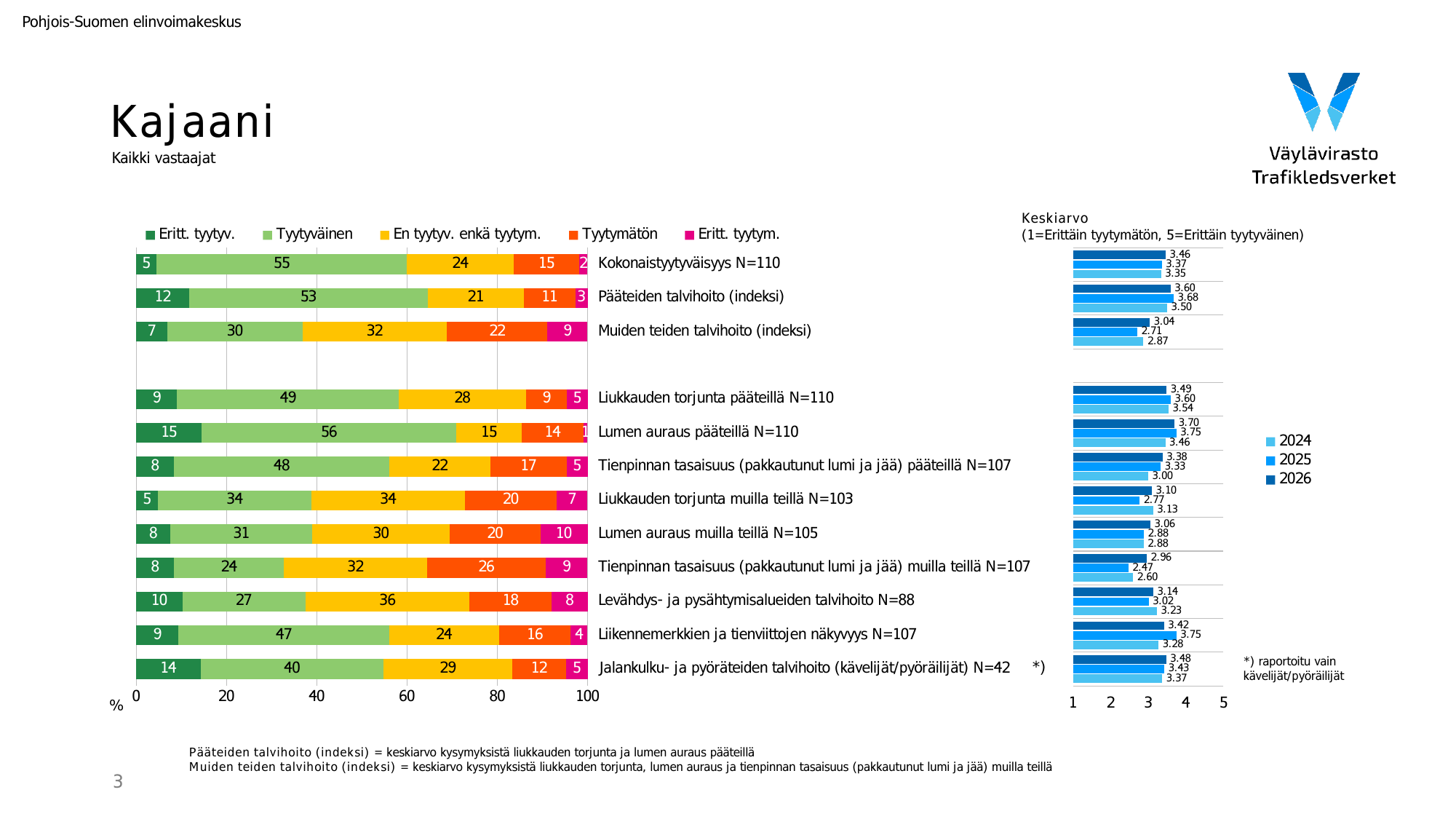

Pohjois-Suomen elinvoimakeskus
# Kajaani
Kaikki vastaajat
Keskiarvo
(1=Erittäin tyytymätön, 5=Erittäin tyytyväinen)

### Chart

| Category | Eritt. tyytyv. | Tyytyväinen | En tyytyv. enkä tyytym. | Tyytymätön | Eritt. tyytym. |
|---|---|---|---|---|---|
| Kokonaistyytyväisyys N=110 | 4.545454545454546 | 55.45454545454545 | 23.636363636363637 | 14.545454545454545 | 1.8181818181818181 |
| Pääteiden talvihoito (indeksi) | 11.818181818181818 | 52.72727272727273 | 21.363636363636363 | 11.363636363636363 | 2.727272727272727 |
| Muiden teiden talvihoito (indeksi) | 6.984126984126984 | 29.841269841269842 | 32.06349206349206 | 22.22222222222222 | 8.88888888888889 |
|  | None | None | None | None | None |
| Liukkauden torjunta pääteillä N=110 | 9.090909090909092 | 49.09090909090909 | 28.18181818181818 | 9.090909090909092 | 4.545454545454546 |
| Lumen auraus pääteillä N=110 | 14.545454545454545 | 56.36363636363636 | 14.545454545454545 | 13.636363636363635 | 0.9090909090909091 |
| Tienpinnan tasaisuus (pakkautunut lumi ja jää) pääteillä N=107 | 8.411214953271028 | 47.66355140186916 | 22.429906542056074 | 16.822429906542055 | 4.672897196261682 |
| Liukkauden torjunta muilla teillä N=103 | 4.854368932038835 | 33.980582524271846 | 33.980582524271846 | 20.388349514563107 | 6.796116504854369 |
| Lumen auraus muilla teillä N=105 | 7.6190476190476195 | 31.428571428571427 | 30.476190476190478 | 20.0 | 10.476190476190476 |
| Tienpinnan tasaisuus (pakkautunut lumi ja jää) muilla teillä N=107 | 8.411214953271028 | 24.299065420560748 | 31.775700934579437 | 26.168224299065418 | 9.345794392523365 |
| Levähdys- ja pysähtymisalueiden talvihoito N=88 | 10.227272727272728 | 27.27272727272727 | 36.36363636363637 | 18.181818181818183 | 7.954545454545454 |
| Liikennemerkkien ja tienviittojen näkyvyys N=107 | 9.345794392523365 | 46.728971962616825 | 24.299065420560748 | 15.887850467289718 | 3.7383177570093453 |
| Jalankulku- ja pyöräteiden talvihoito (kävelijät/pyöräilijät) N=42 | 14.285714285714285 | 40.476190476190474 | 28.57142857142857 | 11.904761904761903 | 4.761904761904762 |

### Chart

| Category | 2026 | 2025 | 2024 |
|---|---|---|---|
*) raportoitu vain
kävelijät/pyöräilijät
*)
%
Pääteiden talvihoito (indeksi) = keskiarvo kysymyksistä liukkauden torjunta ja lumen auraus pääteillä
Muiden teiden talvihoito (indeksi) = keskiarvo kysymyksistä liukkauden torjunta, lumen auraus ja tienpinnan tasaisuus (pakkautunut lumi ja jää) muilla teillä

3